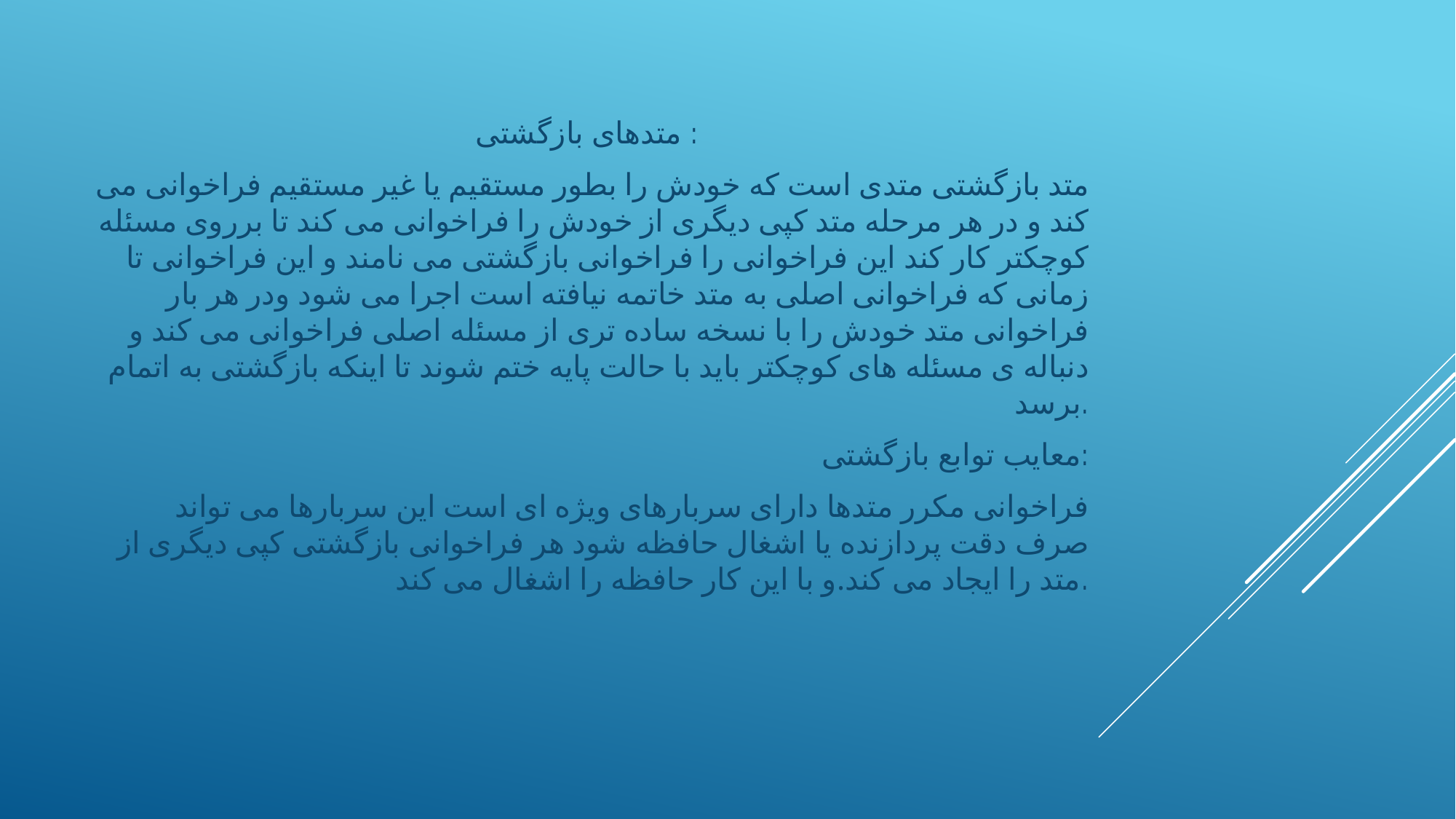

متدهای بازگشتی :
متد بازگشتی متدی است که خودش را بطور مستقیم یا غیر مستقیم فراخوانی می کند و در هر مرحله متد کپی دیگری از خودش را فراخوانی می کند تا برروی مسئله کوچکتر کار کند این فراخوانی را فراخوانی بازگشتی می نامند و این فراخوانی تا زمانی که فراخوانی اصلی به متد خاتمه نیافته است اجرا می شود ودر هر بار فراخوانی متد خودش را با نسخه ساده تری از مسئله اصلی فراخوانی می کند و دنباله ی مسئله های کوچکتر باید با حالت پایه ختم شوند تا اینکه بازگشتی به اتمام برسد.
 معایب توابع بازگشتی:
فراخوانی مکرر متدها دارای سربارهای ویژه ای است این سربارها می تواند صرف دقت پردازنده یا اشغال حافظه شود هر فراخوانی بازگشتی کپی دیگری از متد را ایجاد می کند.و با این کار حافظه را اشغال می کند.